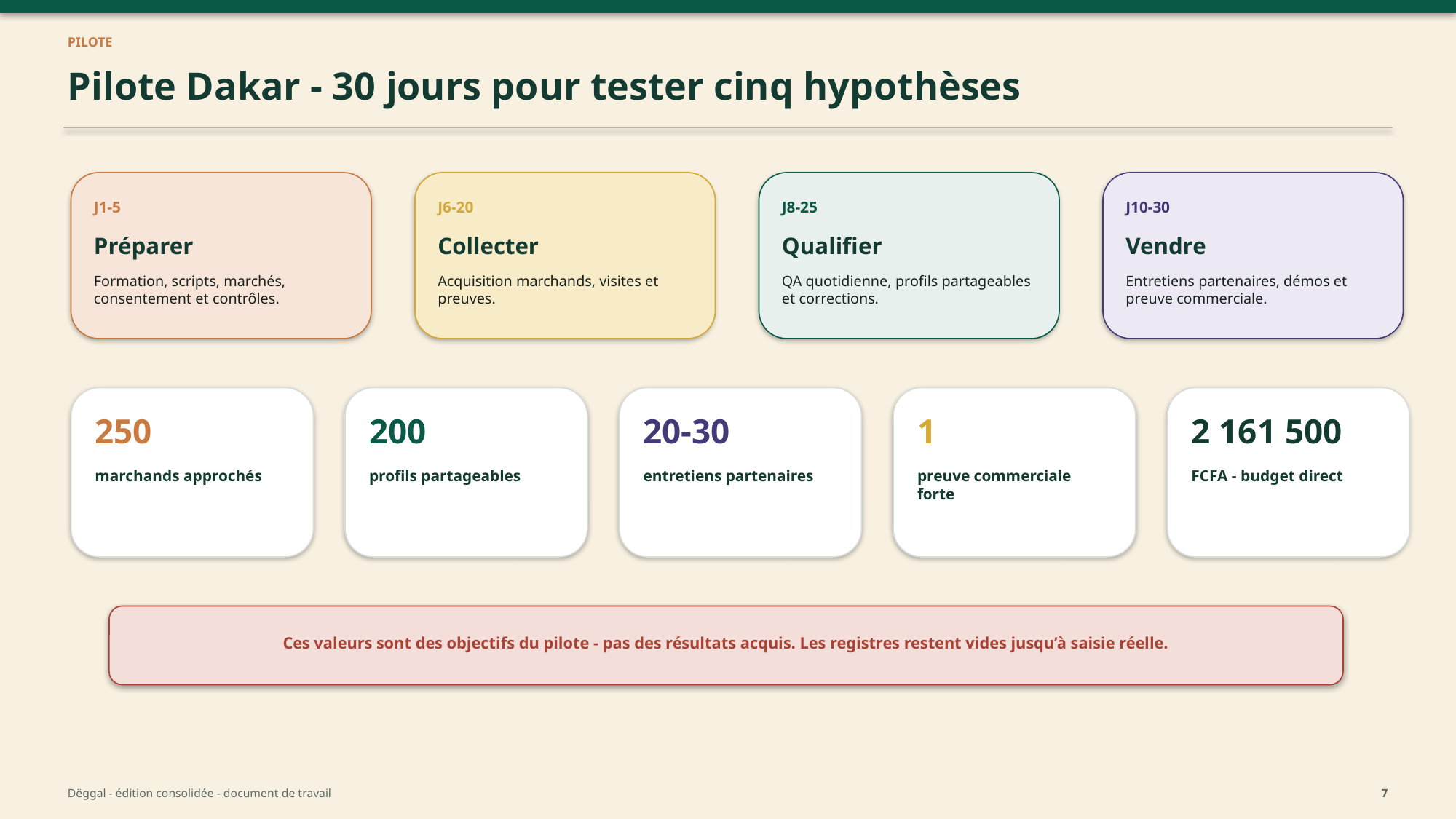

PILOTE
Pilote Dakar - 30 jours pour tester cinq hypothèses

J1-5
J6-20
J8-25
J10-30
Préparer
Collecter
Qualifier
Vendre
Formation, scripts, marchés, consentement et contrôles.
Acquisition marchands, visites et preuves.
QA quotidienne, profils partageables et corrections.
Entretiens partenaires, démos et preuve commerciale.

250
200
20-30
1
2 161 500
marchands approchés
profils partageables
entretiens partenaires
preuve commerciale forte
FCFA - budget direct

Ces valeurs sont des objectifs du pilote - pas des résultats acquis. Les registres restent vides jusqu’à saisie réelle.
Dëggal - édition consolidée - document de travail
7